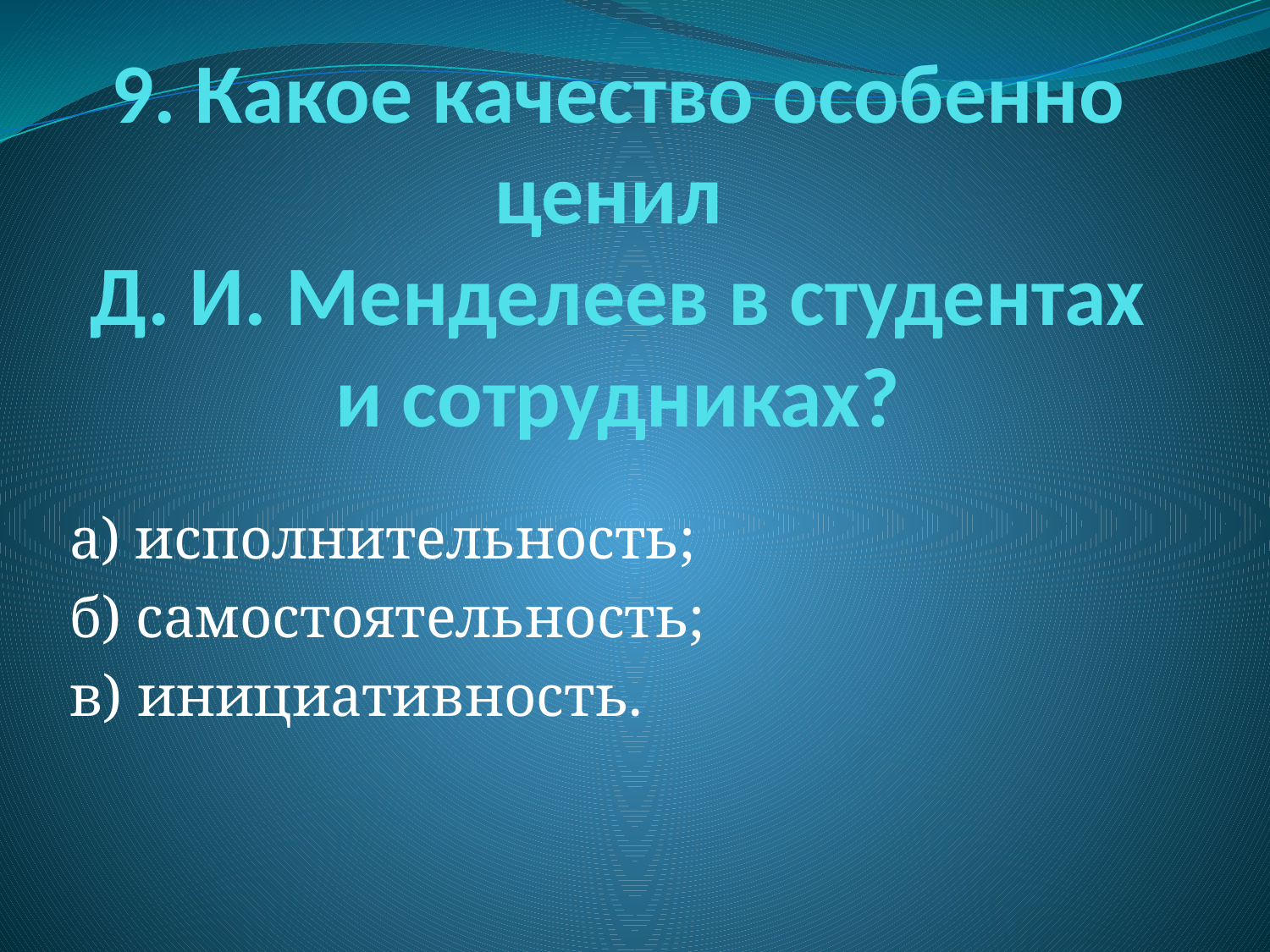

# 9. Какое качество особенно ценил Д. И. Менделеев в студентах и сотрудниках?
а) исполнительность;
б) самостоятельность;
в) инициативность.